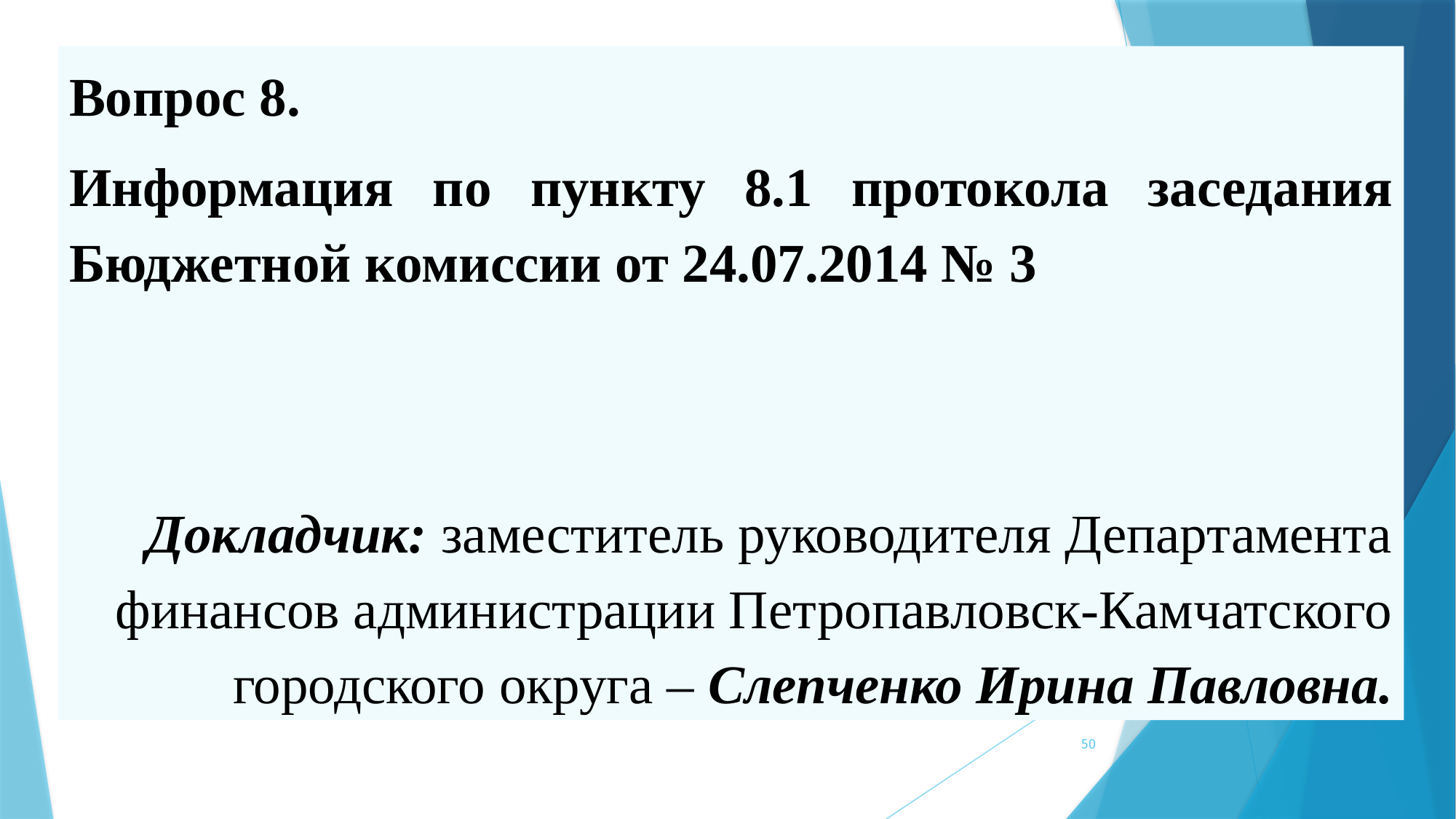

Вопрос 8.
Информация по пункту 8.1 протокола заседания Бюджетной комиссии от 24.07.2014 № 3

Докладчик: заместитель руководителя Департамента финансов администрации Петропавловск-Камчатского городского округа – Слепченко Ирина Павловна.
50